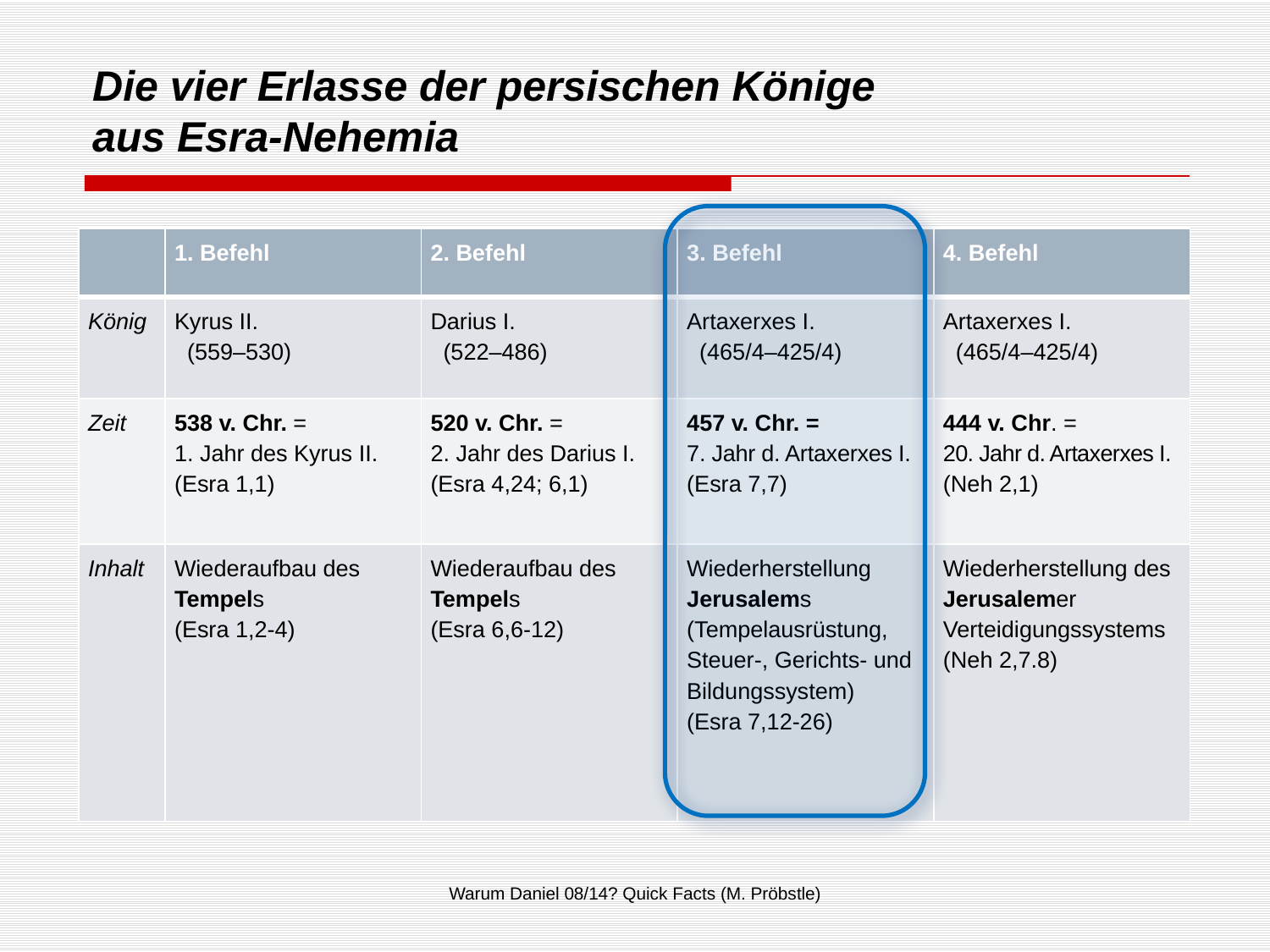

# Die vier Erlasse der persischen Könige aus Esra-Nehemia

|  | 1. Befehl | 2. Befehl | 3. Befehl | 4. Befehl |
| --- | --- | --- | --- | --- |
| König | Kyrus II. (559–530) | Darius I. (522–486) | Artaxerxes I. (465/4–425/4) | Artaxerxes I. (465/4–425/4) |
| Zeit | 538 v. Chr. = 1. Jahr des Kyrus II. (Esra 1,1) | 520 v. Chr. = 2. Jahr des Darius I. (Esra 4,24; 6,1) | 457 v. Chr. = 7. Jahr d. Artaxerxes I. (Esra 7,7) | 444 v. Chr. = 20. Jahr d. Artaxerxes I. (Neh 2,1) |
| Inhalt | Wiederaufbau des Tempels (Esra 1,2-4) | Wiederaufbau des Tempels (Esra 6,6-12) | Wiederherstellung Jerusalems (Tempelausrüstung, Steuer-, Gerichts- und Bildungssystem) (Esra 7,12-26) | Wiederherstellung des Jerusalemer Verteidigungssystems (Neh 2,7.8) |
Warum Daniel 08/14? Quick Facts (M. Pröbstle)